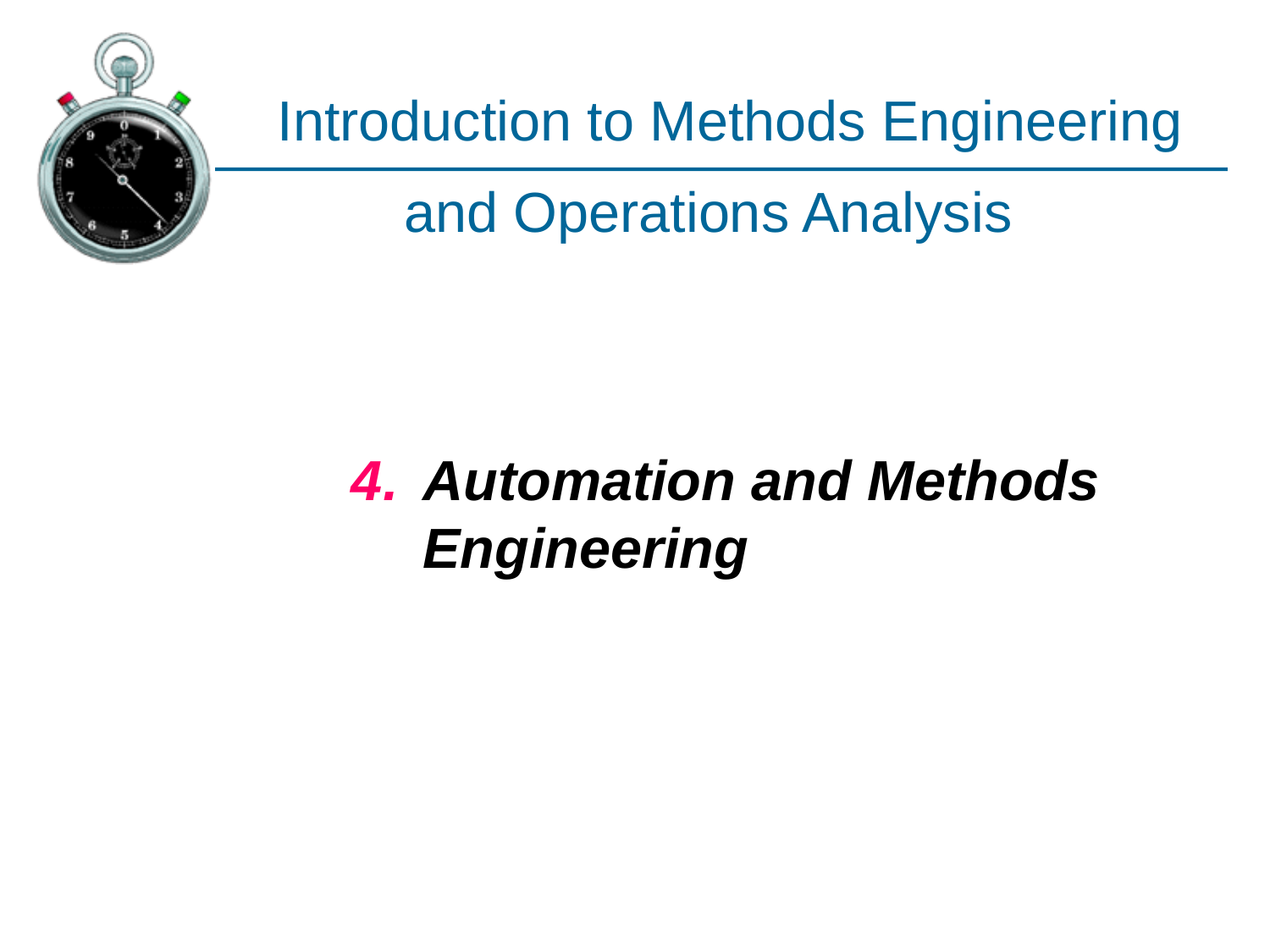

# Introduction to Methods Engineering
	and Operations Analysis

Automation and Methods Engineering